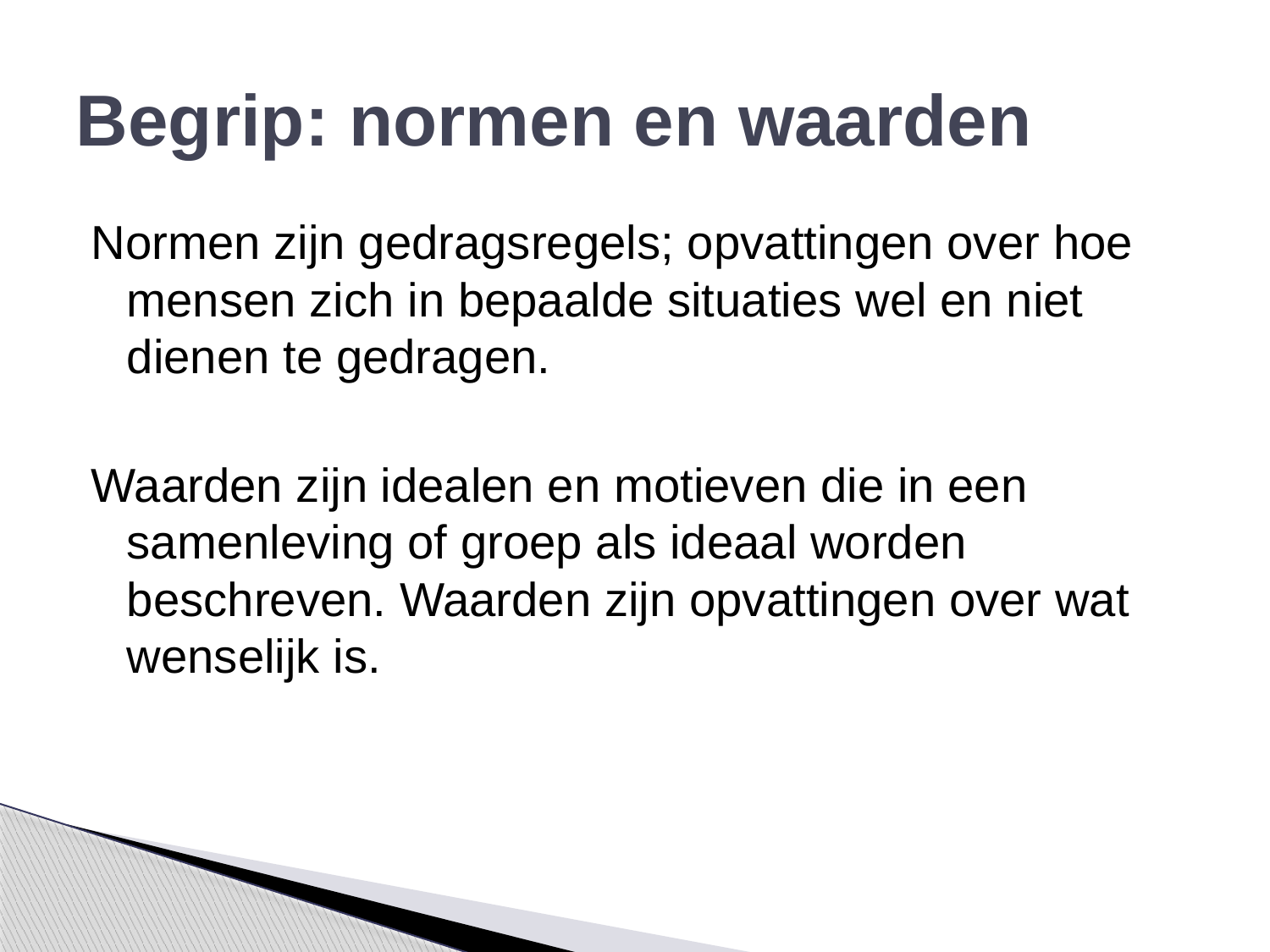

# Begrip: normen en waarden
Normen zijn gedragsregels; opvattingen over hoe mensen zich in bepaalde situaties wel en niet dienen te gedragen.

Waarden zijn idealen en motieven die in een samenleving of groep als ideaal worden beschreven. Waarden zijn opvattingen over wat wenselijk is.